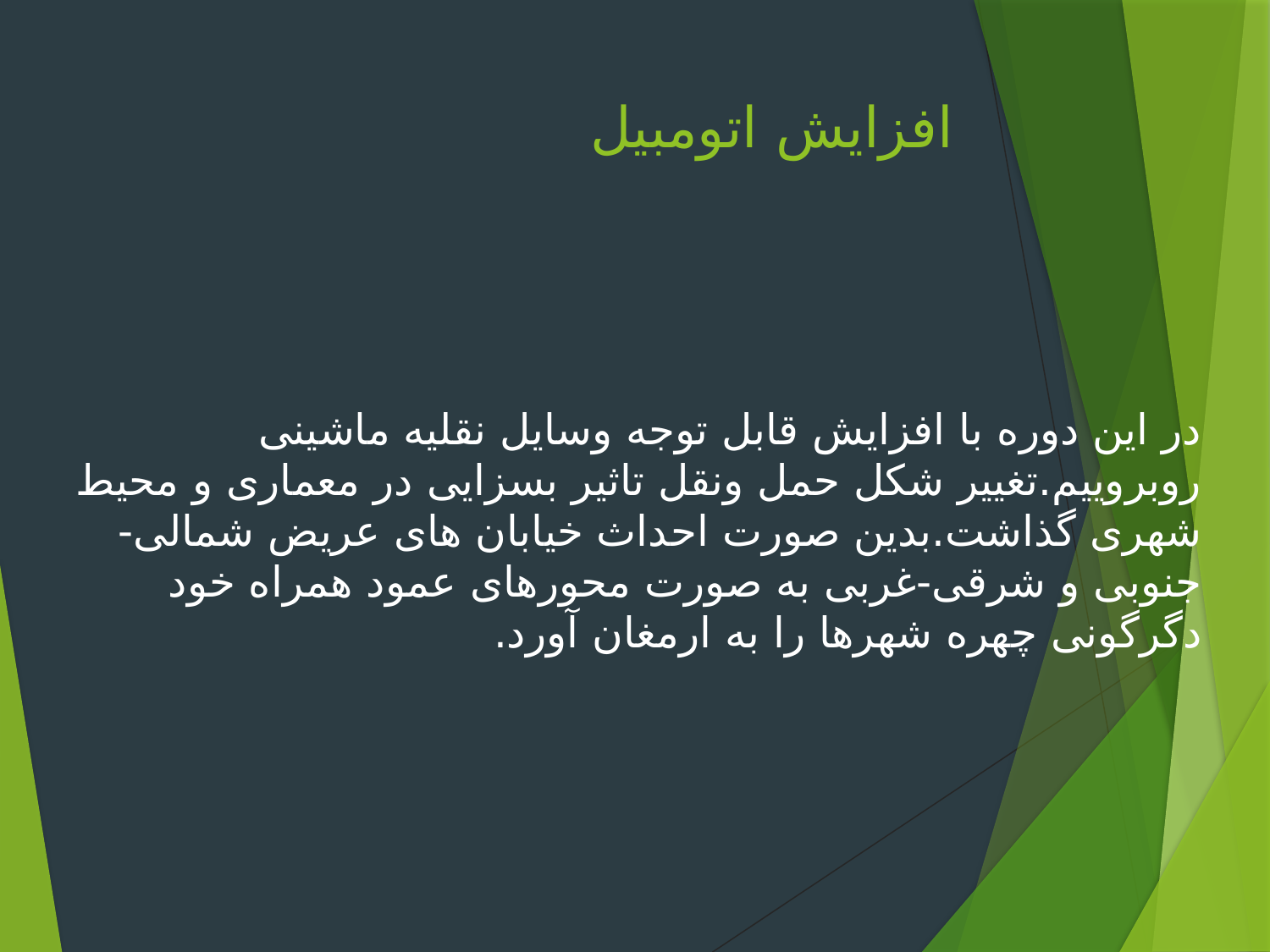

# افزایش اتومبیل
در این دوره با افزایش قابل توجه وسایل نقلیه ماشینی روبروییم.تغییر شکل حمل ونقل تاثیر بسزایی در معماری و محیط شهری گذاشت.بدین صورت احداث خیابان های عریض شمالی-جنوبی و شرقی-غربی به صورت محورهای عمود همراه خود دگرگونی چهره شهرها را به ارمغان آورد.